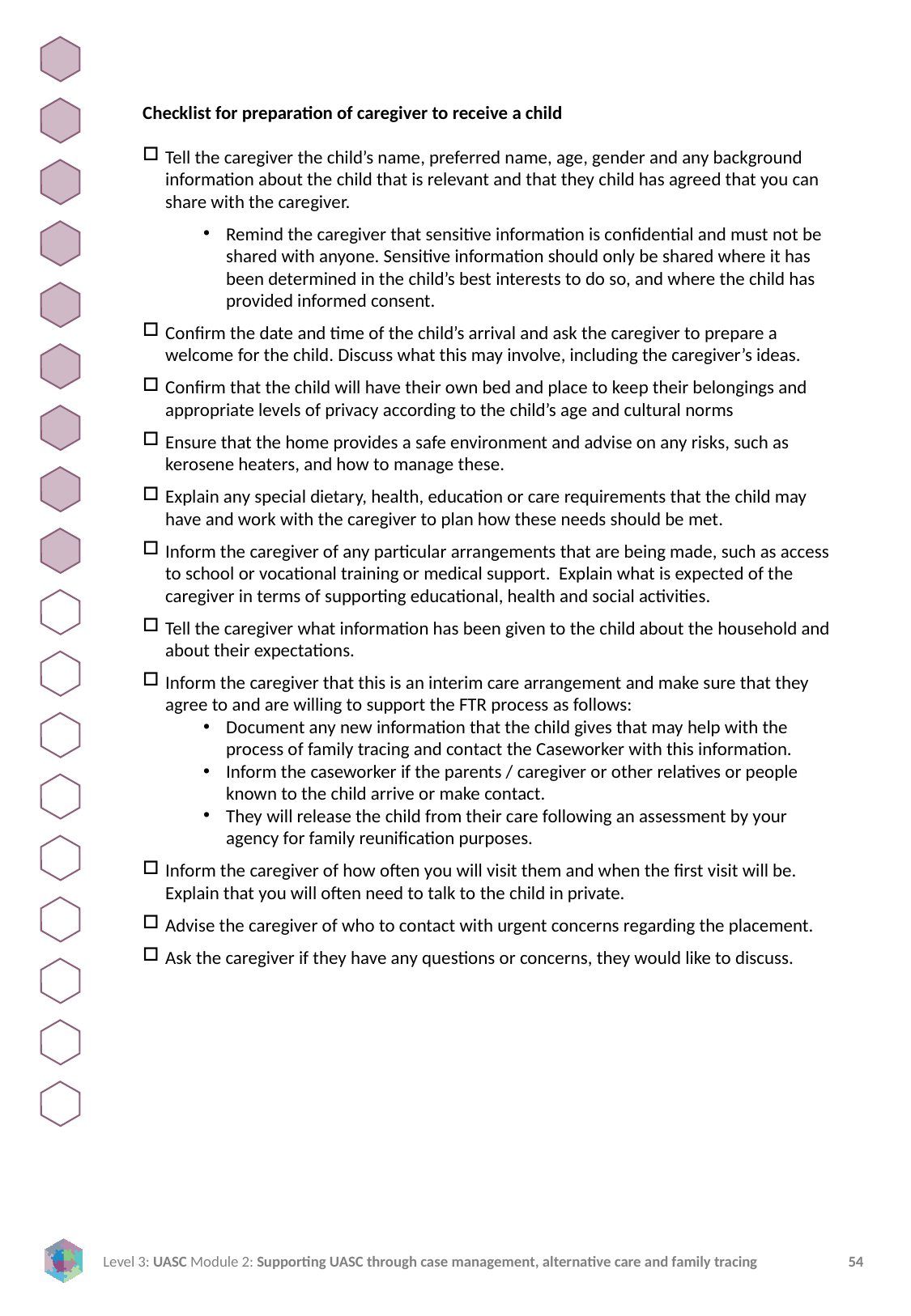

Checklist for preparation of caregiver to receive a child

Tell the caregiver the child’s name, preferred name, age, gender and any background information about the child that is relevant and that they child has agreed that you can share with the caregiver.
Remind the caregiver that sensitive information is confidential and must not be shared with anyone. Sensitive information should only be shared where it has been determined in the child’s best interests to do so, and where the child has provided informed consent.
Confirm the date and time of the child’s arrival and ask the caregiver to prepare a welcome for the child. Discuss what this may involve, including the caregiver’s ideas.
Confirm that the child will have their own bed and place to keep their belongings and appropriate levels of privacy according to the child’s age and cultural norms
Ensure that the home provides a safe environment and advise on any risks, such as kerosene heaters, and how to manage these.
Explain any special dietary, health, education or care requirements that the child may have and work with the caregiver to plan how these needs should be met.
Inform the caregiver of any particular arrangements that are being made, such as access to school or vocational training or medical support.  Explain what is expected of the caregiver in terms of supporting educational, health and social activities.
Tell the caregiver what information has been given to the child about the household and about their expectations.
Inform the caregiver that this is an interim care arrangement and make sure that they agree to and are willing to support the FTR process as follows:
Document any new information that the child gives that may help with the process of family tracing and contact the Caseworker with this information.
Inform the caseworker if the parents / caregiver or other relatives or people known to the child arrive or make contact.
They will release the child from their care following an assessment by your agency for family reunification purposes.
Inform the caregiver of how often you will visit them and when the first visit will be.  Explain that you will often need to talk to the child in private.
Advise the caregiver of who to contact with urgent concerns regarding the placement.
Ask the caregiver if they have any questions or concerns, they would like to discuss.